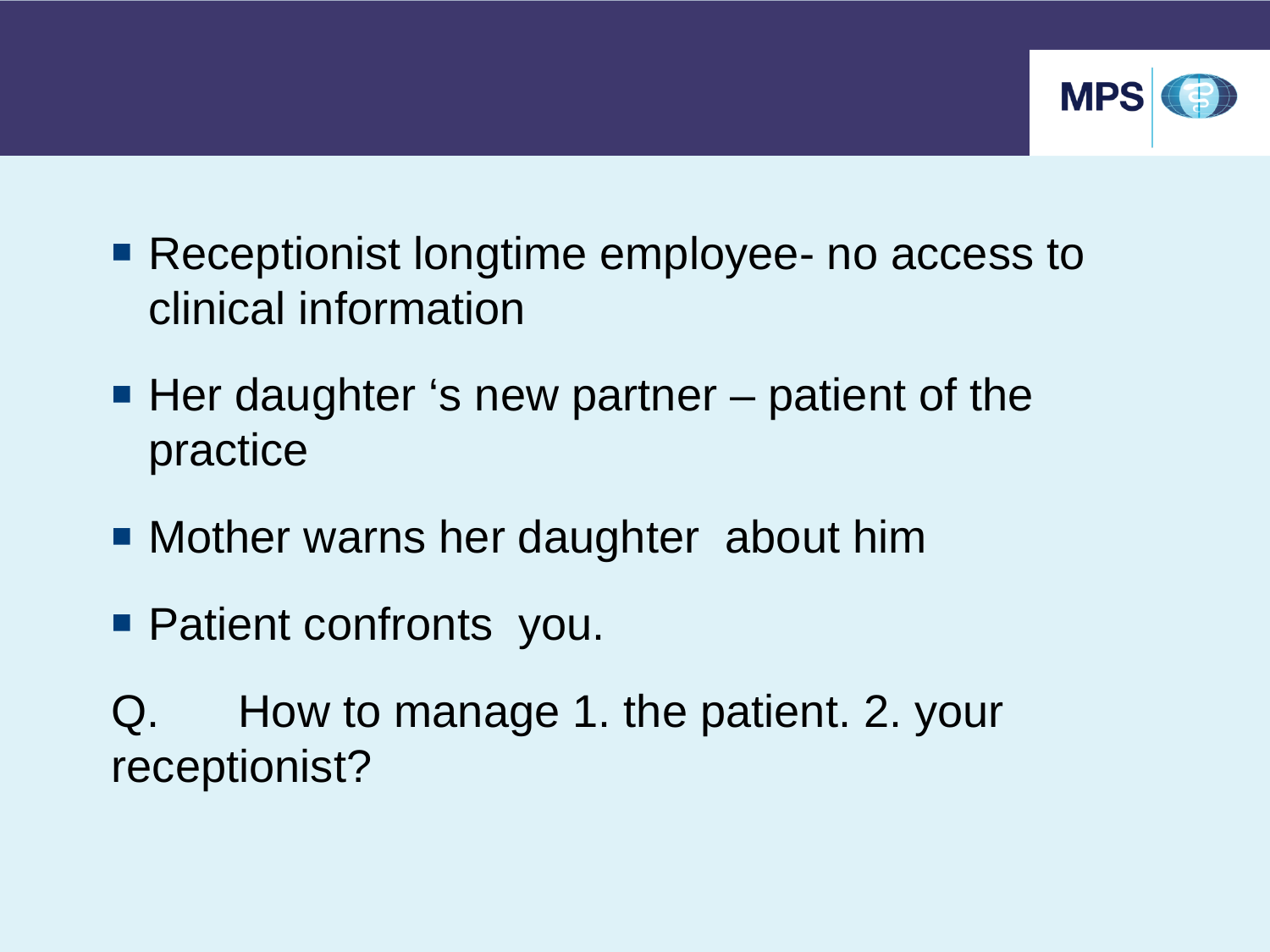

#
Receptionist longtime employee- no access to clinical information
Her daughter ‘s new partner – patient of the practice
Mother warns her daughter  about him
Patient confronts  you.
Q.	How to manage 1. the patient. 2. your 	receptionist?